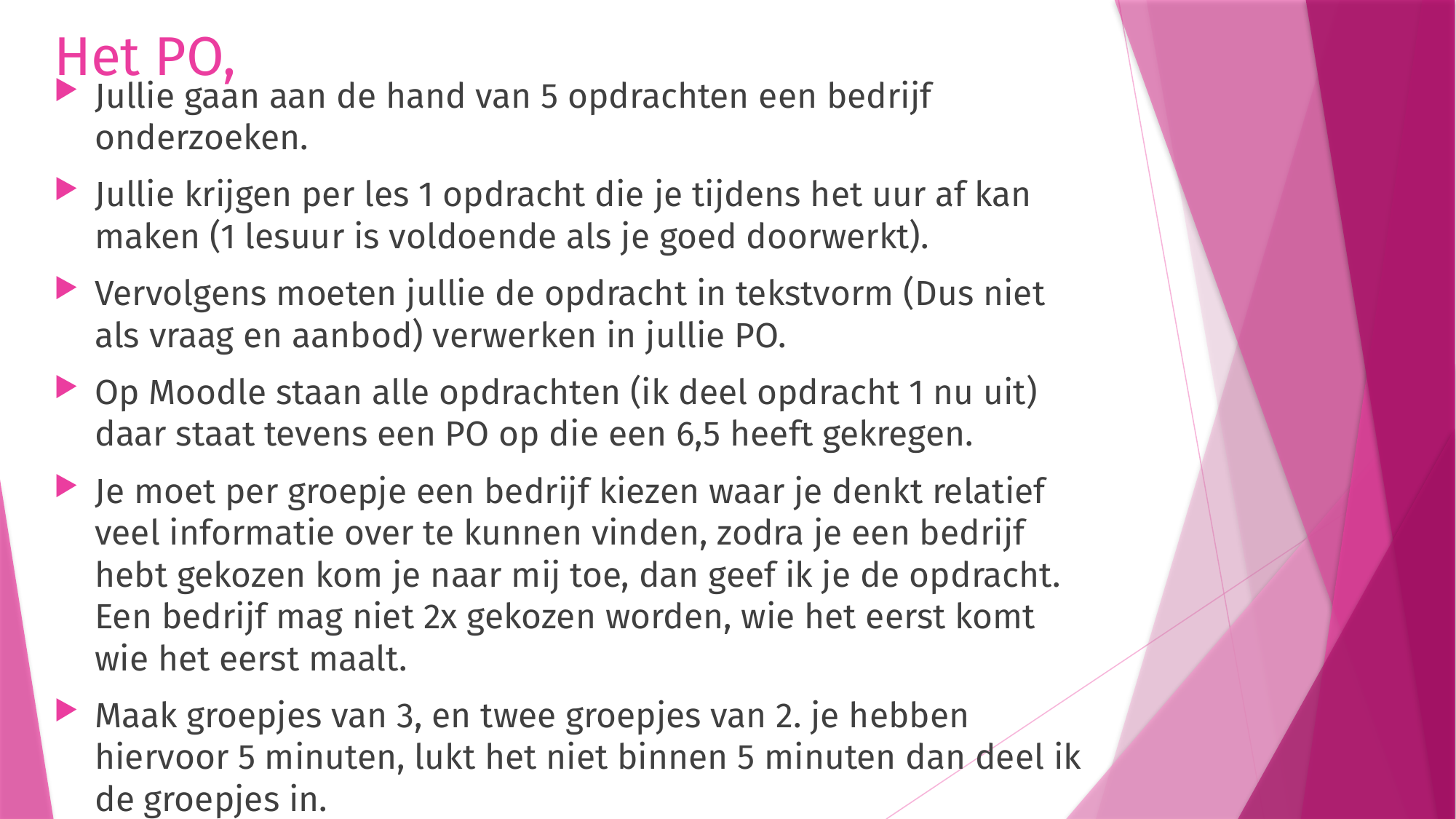

# Het PO,
Jullie gaan aan de hand van 5 opdrachten een bedrijf onderzoeken.
Jullie krijgen per les 1 opdracht die je tijdens het uur af kan maken (1 lesuur is voldoende als je goed doorwerkt).
Vervolgens moeten jullie de opdracht in tekstvorm (Dus niet als vraag en aanbod) verwerken in jullie PO.
Op Moodle staan alle opdrachten (ik deel opdracht 1 nu uit) daar staat tevens een PO op die een 6,5 heeft gekregen.
Je moet per groepje een bedrijf kiezen waar je denkt relatief veel informatie over te kunnen vinden, zodra je een bedrijf hebt gekozen kom je naar mij toe, dan geef ik je de opdracht. Een bedrijf mag niet 2x gekozen worden, wie het eerst komt wie het eerst maalt.
Maak groepjes van 3, en twee groepjes van 2. je hebben hiervoor 5 minuten, lukt het niet binnen 5 minuten dan deel ik de groepjes in.